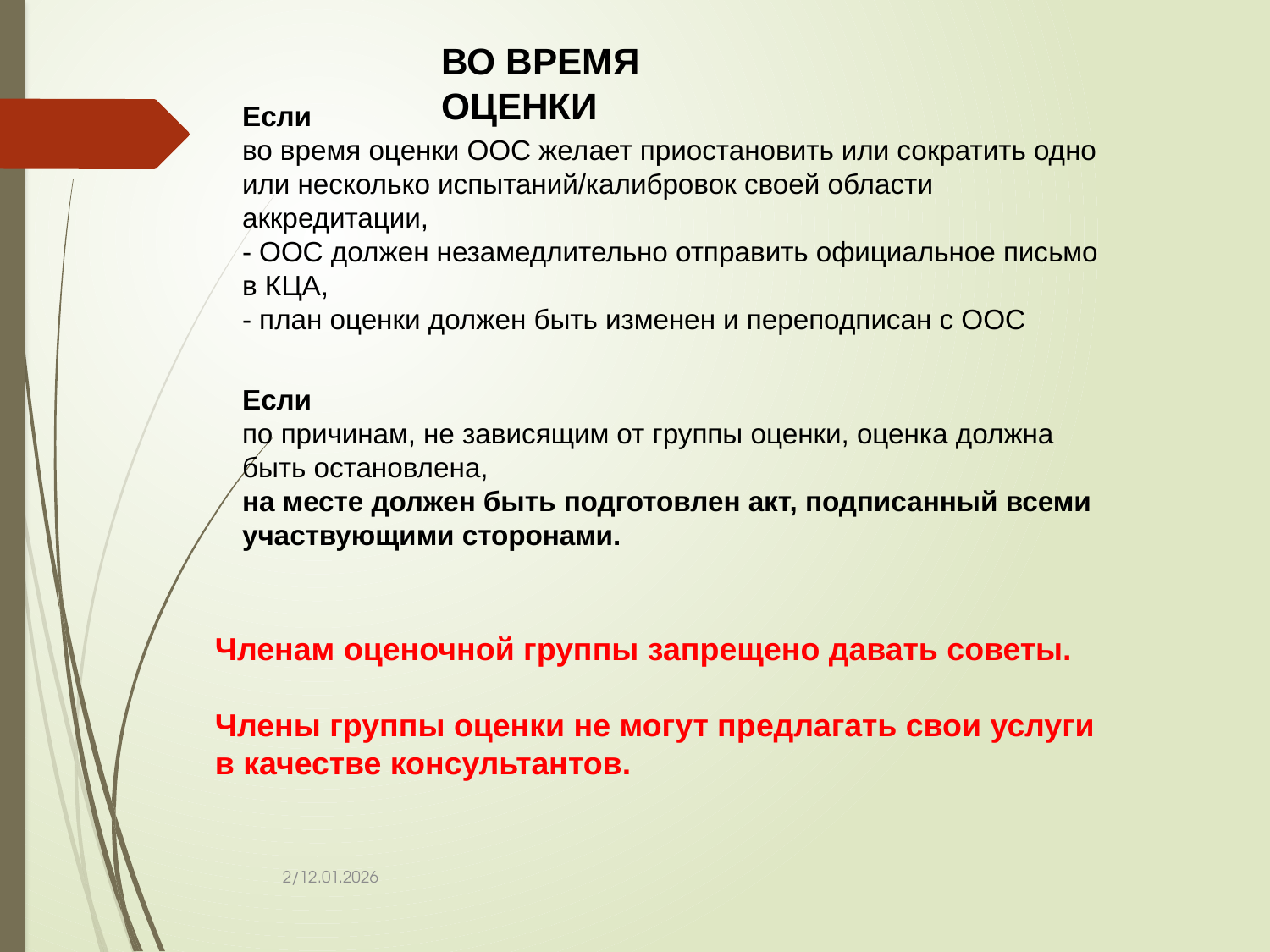

ВО ВРЕМЯ ОЦЕНКИ
Если
во время оценки OОC желает приостановить или сократить одно или несколько испытаний/калибровок своей области аккредитации,
- ООС должен незамедлительно отправить официальное письмо в КЦА,
- план оценки должен быть изменен и переподписан с ООС
Если
по причинам, не зависящим от группы оценки, оценка должна быть остановлена,
на месте должен быть подготовлен акт, подписанный всеми участвующими сторонами.
Членам оценочной группы запрещено давать советы.

Члены группы оценки не могут предлагать свои услуги в качестве консультантов.
2/12.01.2026